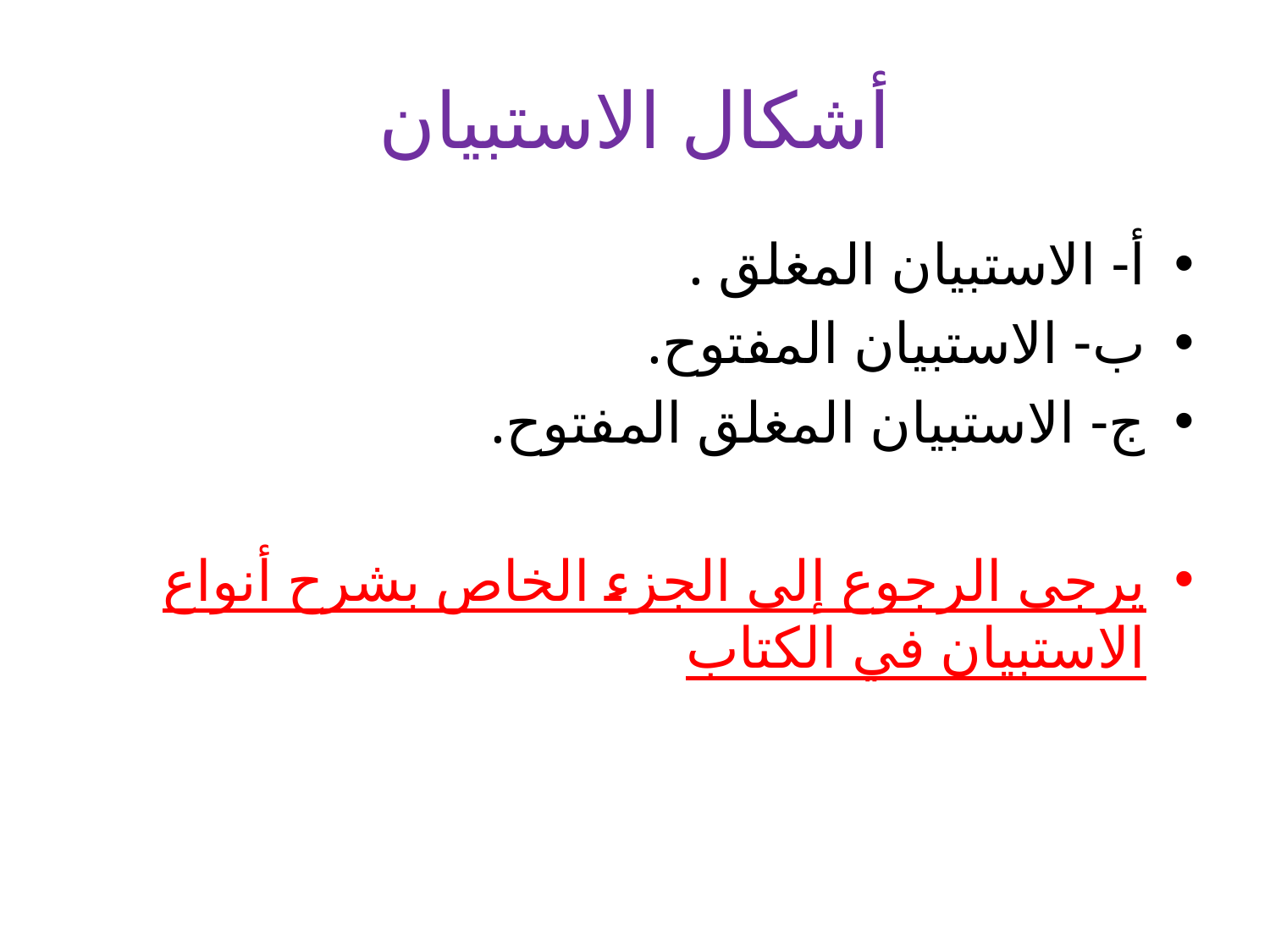

# أشكال الاستبيان
أ- الاستبيان المغلق .
ب- الاستبيان المفتوح.
ج- الاستبيان المغلق المفتوح.

يرجى الرجوع إلى الجزء الخاص بشرح أنواع الاستبيان في الكتاب